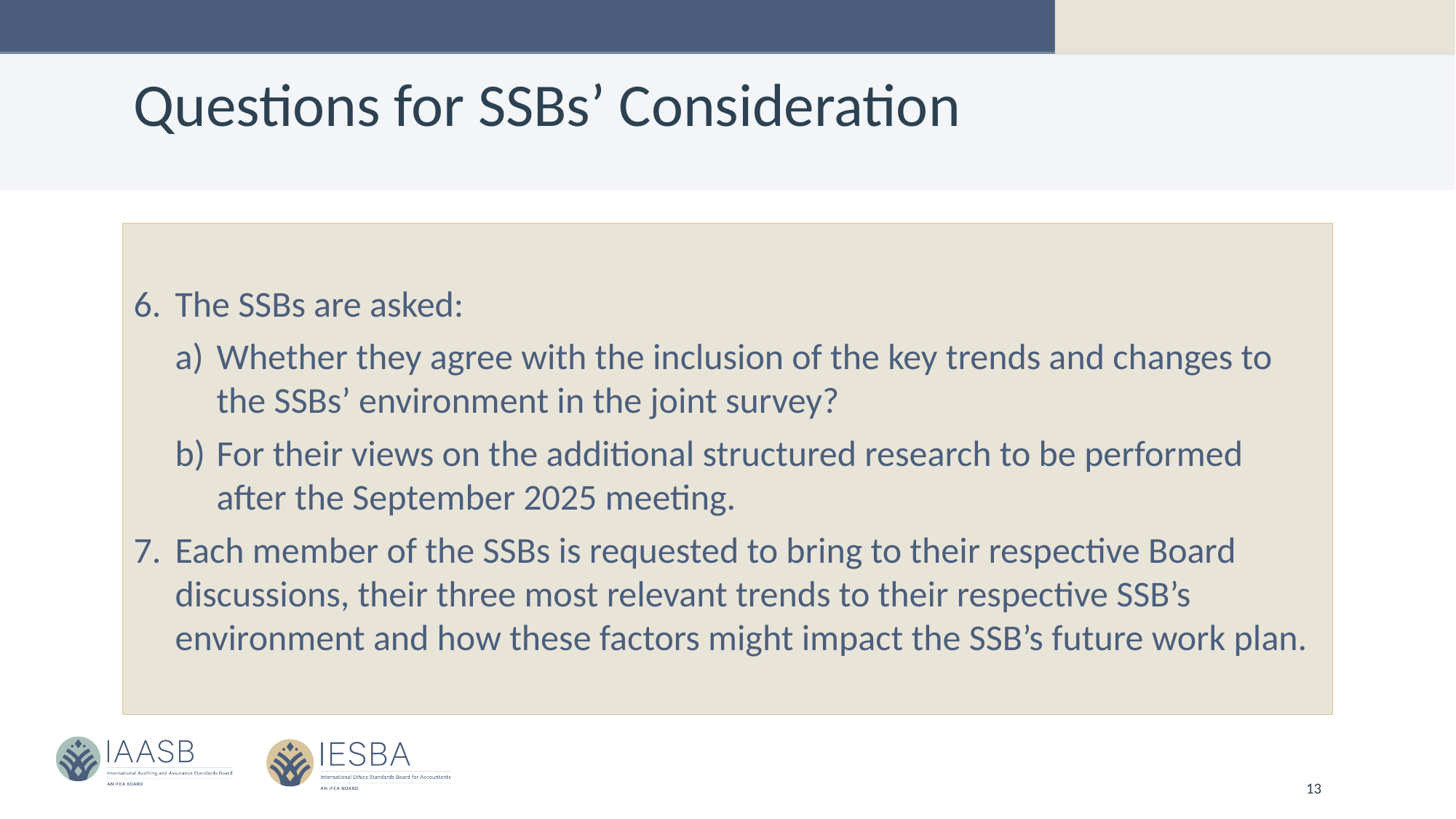

# Questions for SSBs’ Consideration
The SSBs are asked:
Whether they agree with the inclusion of the key trends and changes to the SSBs’ environment in the joint survey?
For their views on the additional structured research to be performed after the September 2025 meeting.
Each member of the SSBs is requested to bring to their respective Board discussions, their three most relevant trends to their respective SSB’s environment and how these factors might impact the SSB’s future work plan.
13